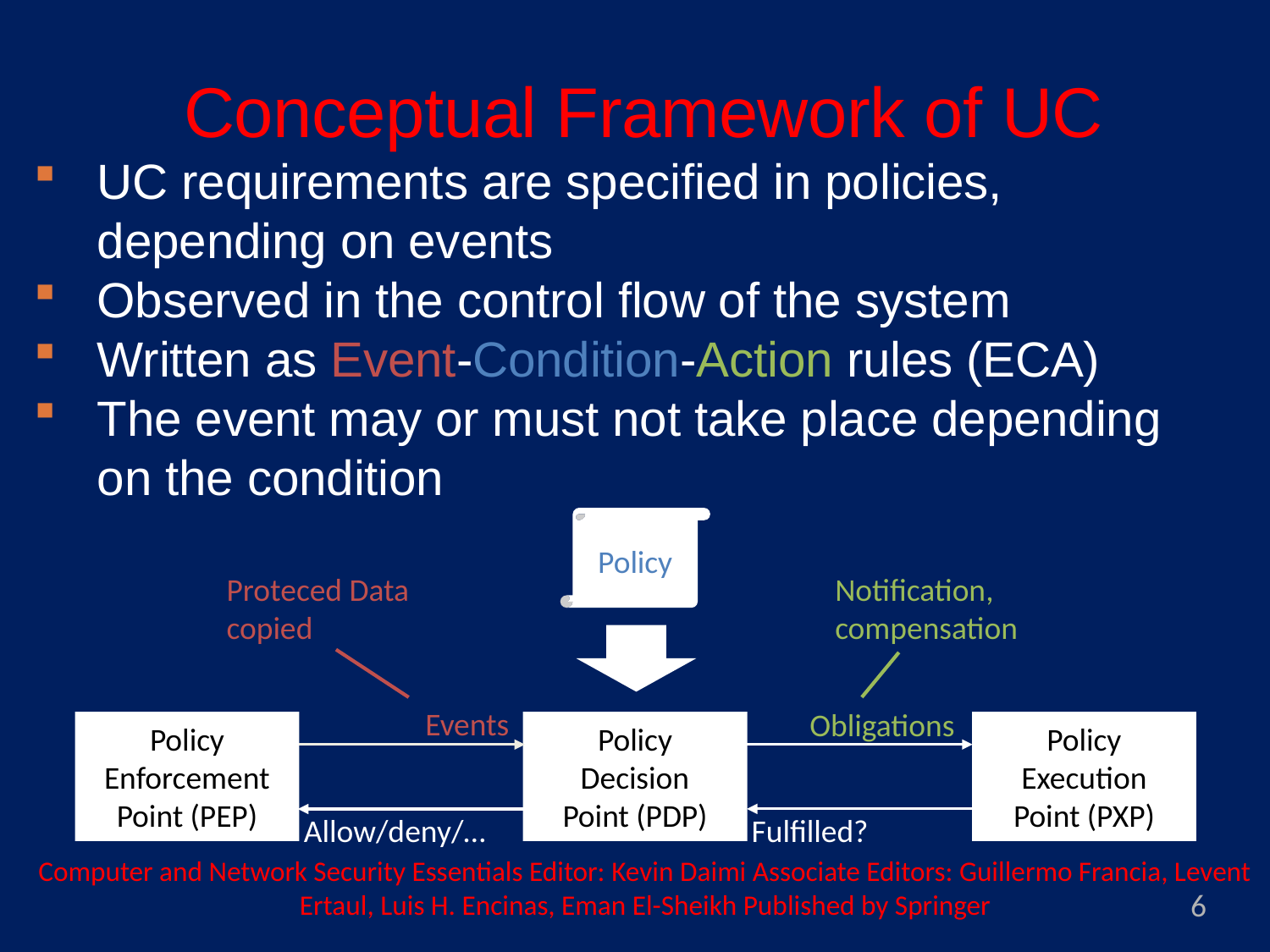

# Conceptual Framework of UC
UC requirements are specified in policies, depending on events
Observed in the control flow of the system
Written as Event-Condition-Action rules (ECA)
The event may or must not take place depending on the condition
Policy
Proteced Data copied
Notification, compensation

Events
Obligations
Policy
Enforcement
Point (PEP)
Policy
Decision
Point (PDP)
Policy
Execution
Point (PXP)
Fulfilled?
Allow/deny/…
Computer and Network Security Essentials Editor: Kevin Daimi Associate Editors: Guillermo Francia, Levent Ertaul, Luis H. Encinas, Eman El-Sheikh Published by Springer
6